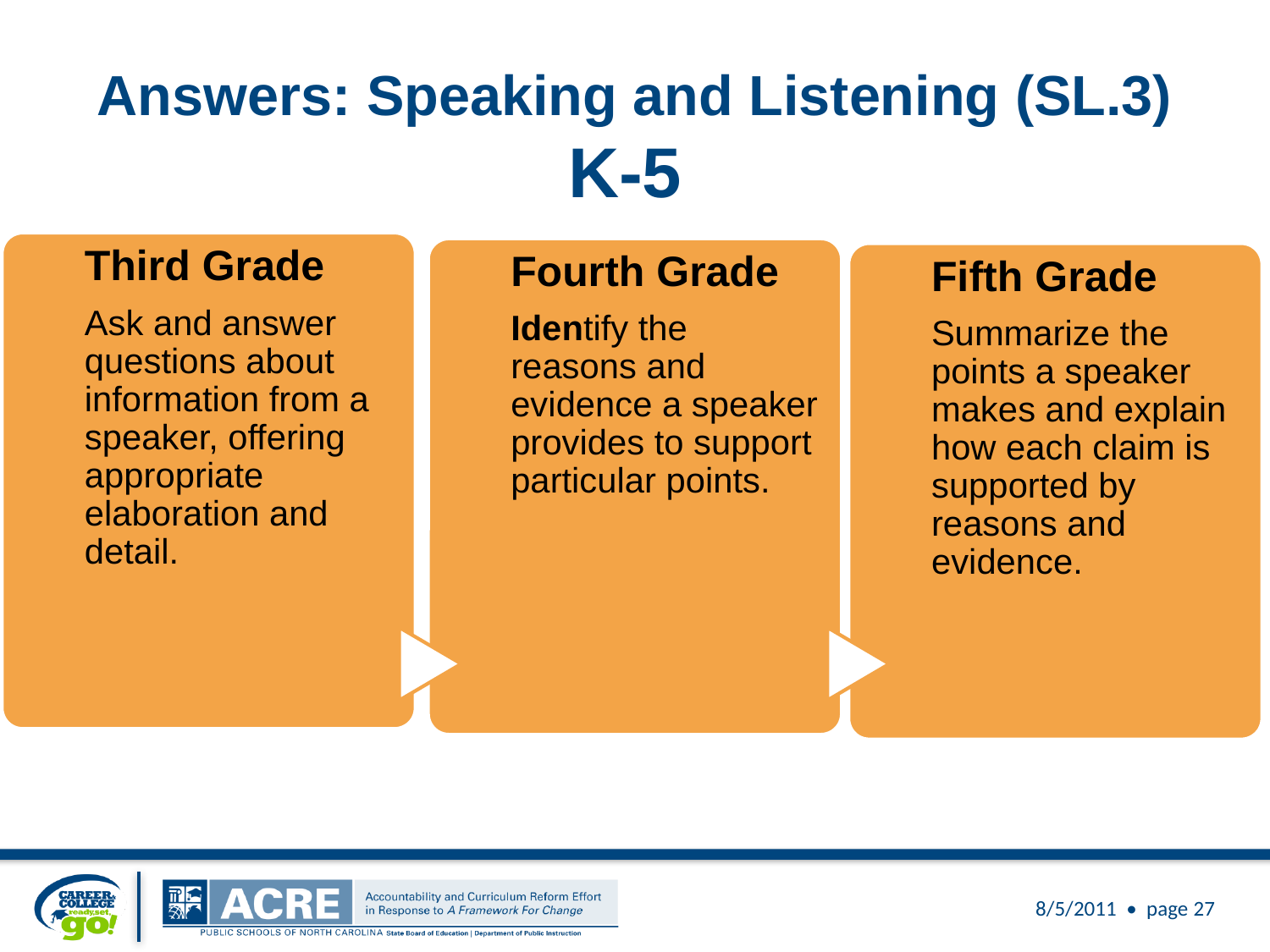

# Answers: Speaking and Listening (SL.3) K-5

Third Grade
Ask and answer questions about information from a speaker, offering appropriate elaboration and detail.

Fourth Grade
Identify the reasons and evidence a speaker provides to support particular points.

Fifth Grade
Summarize the points a speaker makes and explain how each claim is supported by reasons and evidence.
8/5/2011  •  page 27